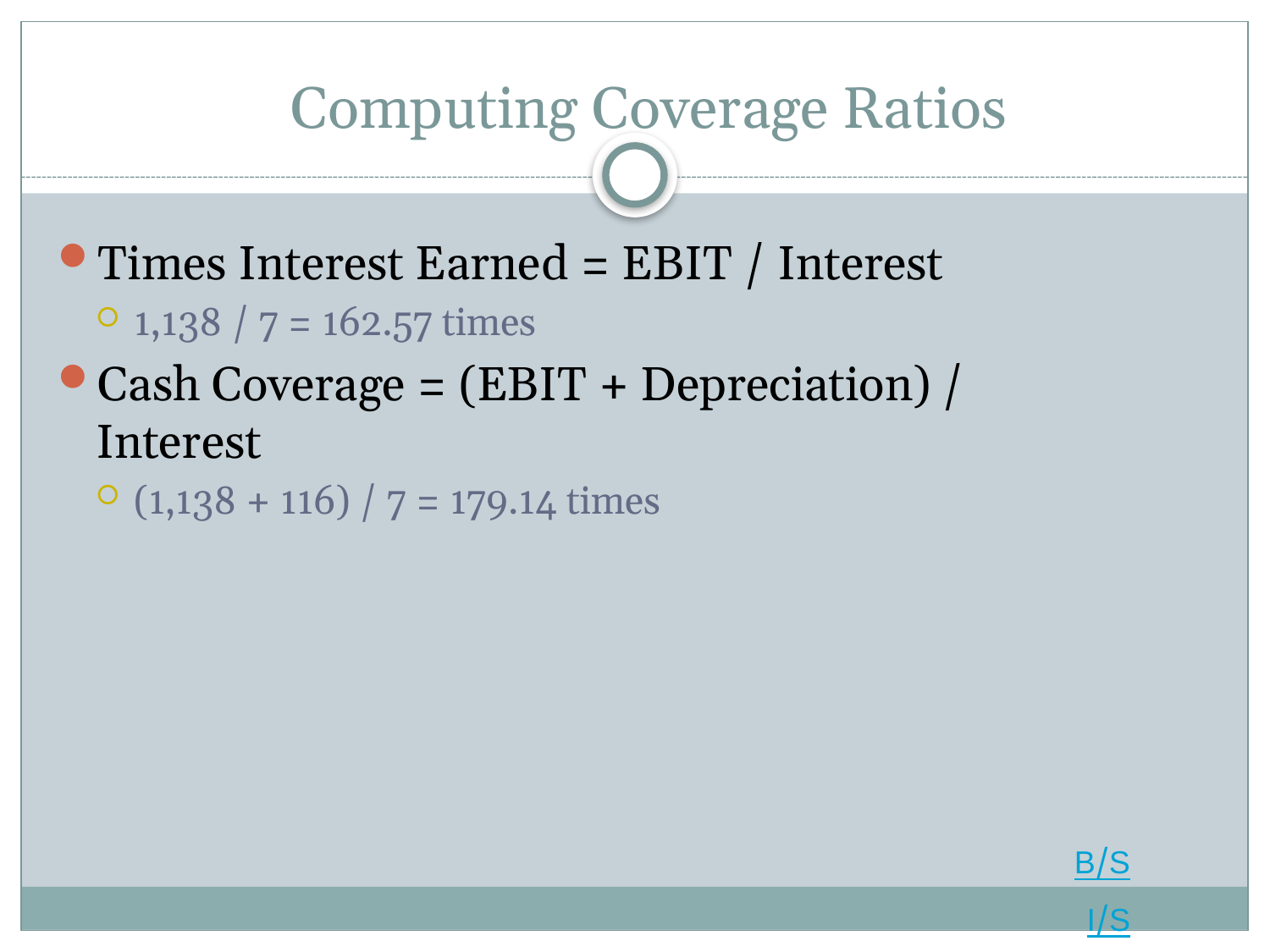

# Computing Coverage Ratios
Times Interest Earned = EBIT / Interest
1,138 / 7 = 162.57 times
Cash Coverage = (EBIT + Depreciation) / Interest
(1,138 + 116) / 7 = 179.14 times
B/S
I/S